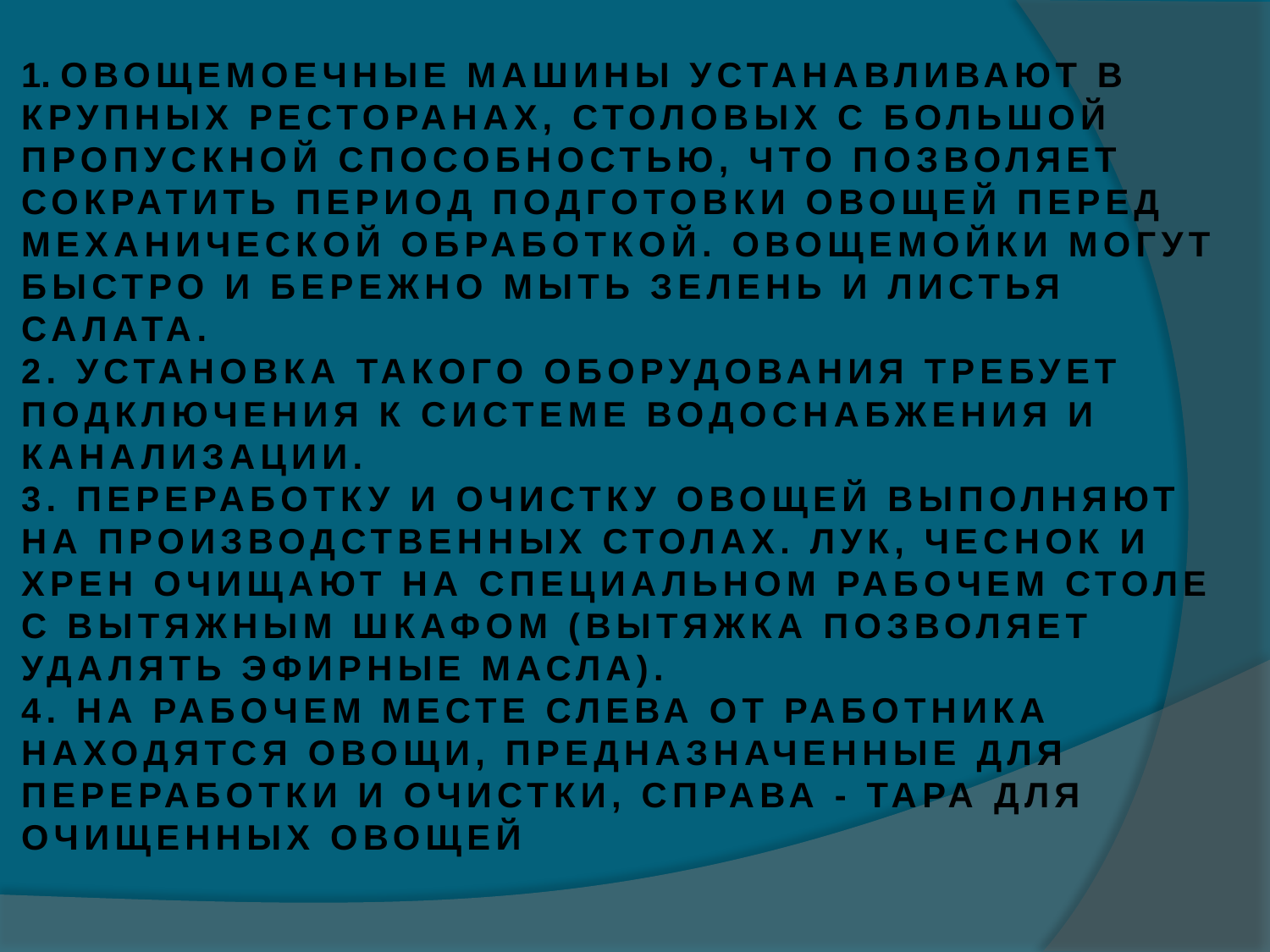

# 1. ОВОЩЕМОЕЧНЫЕ МАШИНЫ УСТАНАВЛИВАЮТ В КРУПНЫХ РЕСТОРАНАХ, СТОЛОВЫХ С БОЛЬШОЙ ПРОПУСКНОЙ СПОСОБНОСТЬЮ, ЧТО ПОЗВОЛЯЕТ СОКРАТИТЬ ПЕРИОД ПОДГОТОВКИ ОВОЩЕЙ ПЕРЕД МЕХАНИЧЕСКОЙ ОБРАБОТКОЙ. ОВОЩЕМОЙКИ МОГУТ БЫСТРО И БЕРЕЖНО МЫТЬ ЗЕЛЕНЬ И ЛИСТЬЯ САЛАТА. 2. УСТАНОВКА ТАКОГО ОБОРУДОВАНИЯ ТРЕБУЕТ ПОДКЛЮЧЕНИЯ К СИСТЕМЕ ВОДОСНАБЖЕНИЯ И КАНАЛИЗАЦИИ. 3. ПЕРЕРАБОТКУ И ОЧИСТКУ ОВОЩЕЙ ВЫПОЛНЯЮТ НА ПРОИЗВОДСТВЕННЫХ СТОЛАХ. ЛУК, ЧЕСНОК И ХРЕН ОЧИЩАЮТ НА СПЕЦИАЛЬНОМ РАБОЧЕМ СТОЛЕ С ВЫТЯЖНЫМ ШКАФОМ (ВЫТЯЖКА ПОЗВОЛЯЕТ УДАЛЯТЬ ЭФИРНЫЕ МАСЛА). 4. НА РАБОЧЕМ МЕСТЕ СЛЕВА ОТ РАБОТНИКА НАХОДЯТСЯ ОВОЩИ, ПРЕДНАЗНАЧЕННЫЕ ДЛЯ ПЕРЕРАБОТКИ И ОЧИСТКИ, СПРАВА - ТАРА ДЛЯ ОЧИЩЕННЫХ ОВОЩЕЙ